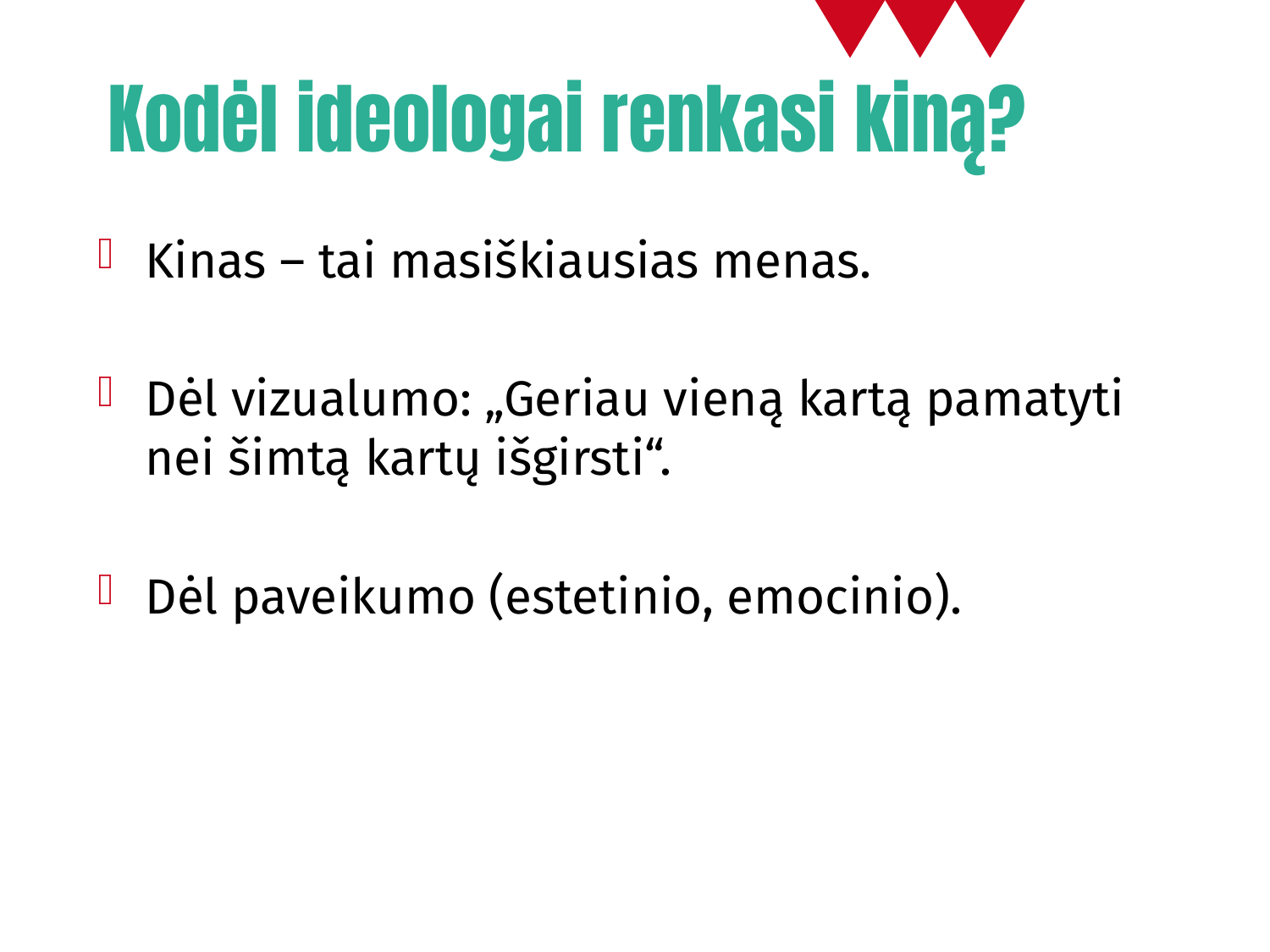

# Kodėl ideologai renkasi kiną?
Kinas – tai masiškiausias menas.

Dėl vizualumo: „Geriau vieną kartą pamatyti nei šimtą kartų išgirsti“.

Dėl paveikumo (estetinio, emocinio).